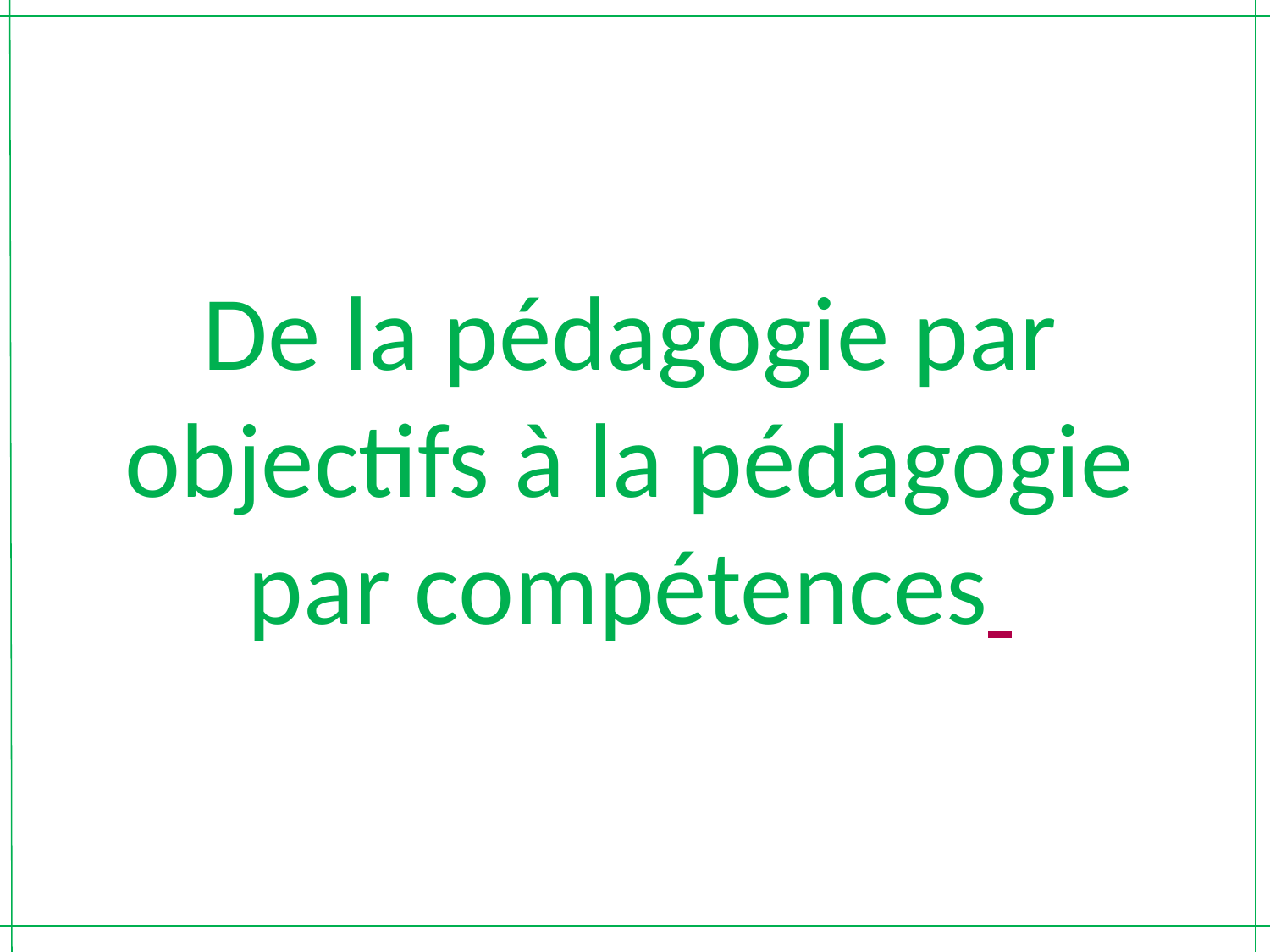

De la pédagogie par objectifs à la pédagogie par compétences